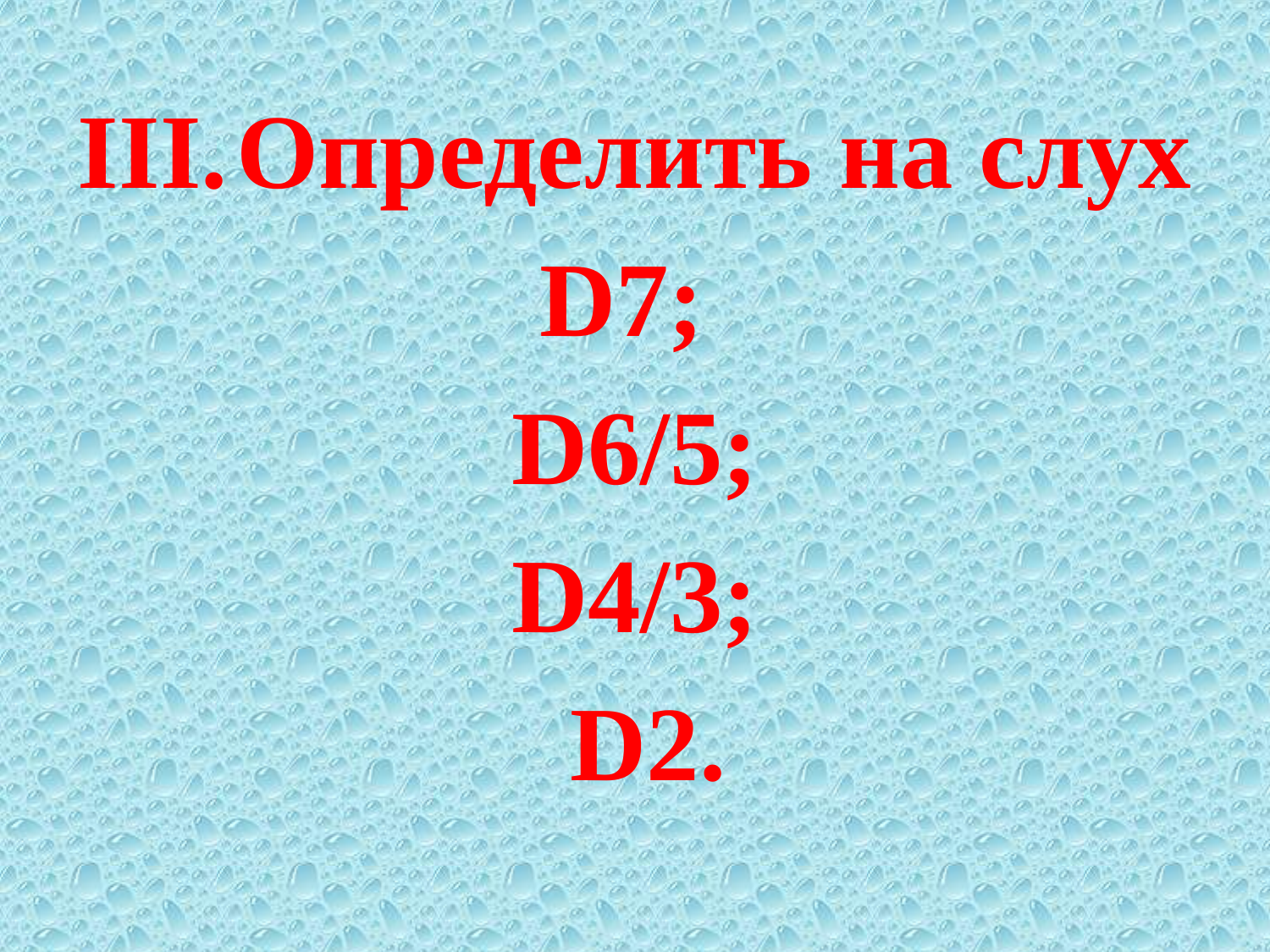

Определить на слух
D7;
D6/5;
D4/3;
 D2.